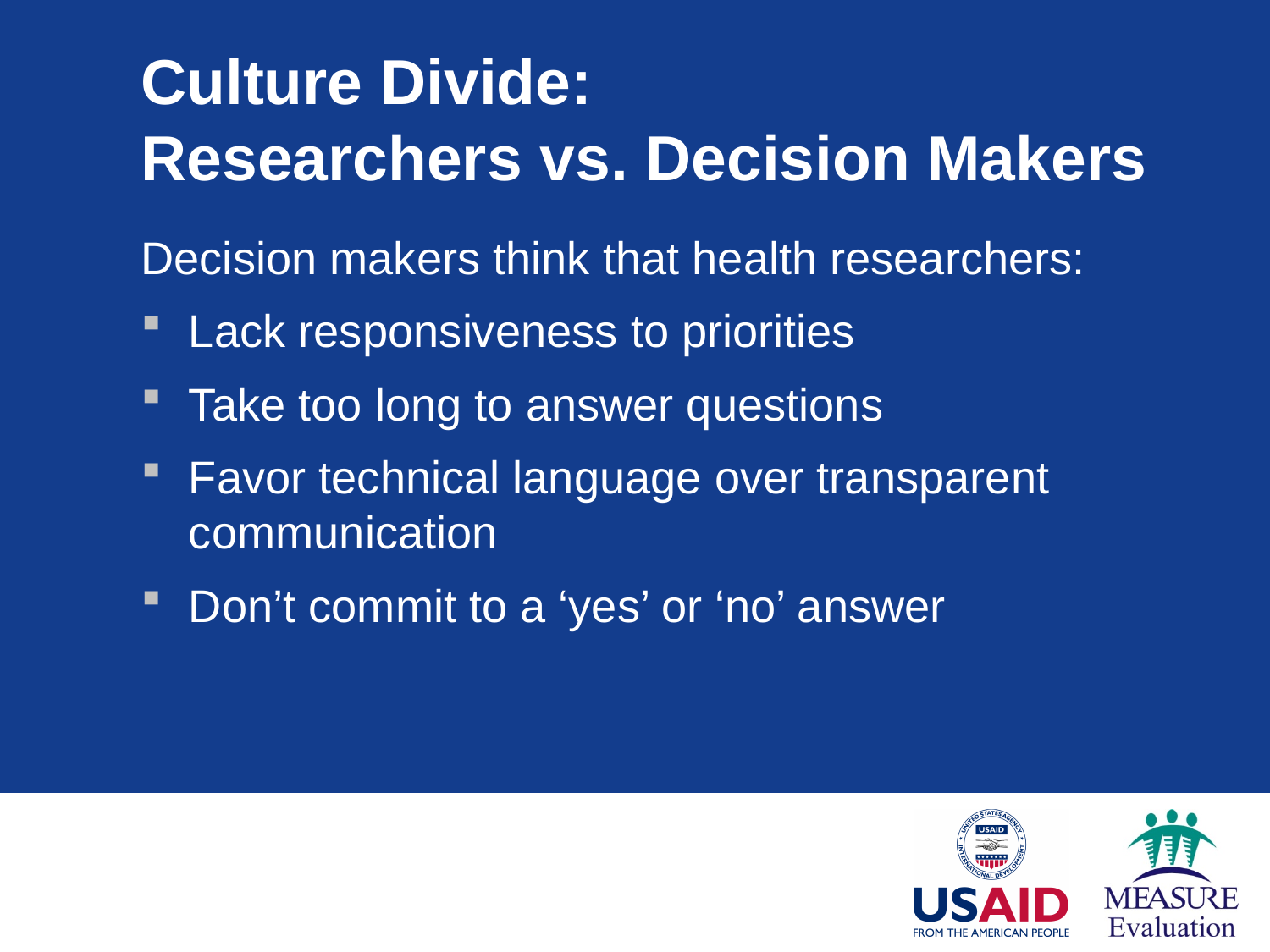

# Culture Divide: Researchers vs. Decision Makers
Decision makers think that health researchers:
Lack responsiveness to priorities
Take too long to answer questions
Favor technical language over transparent communication
Don’t commit to a ‘yes’ or ‘no’ answer